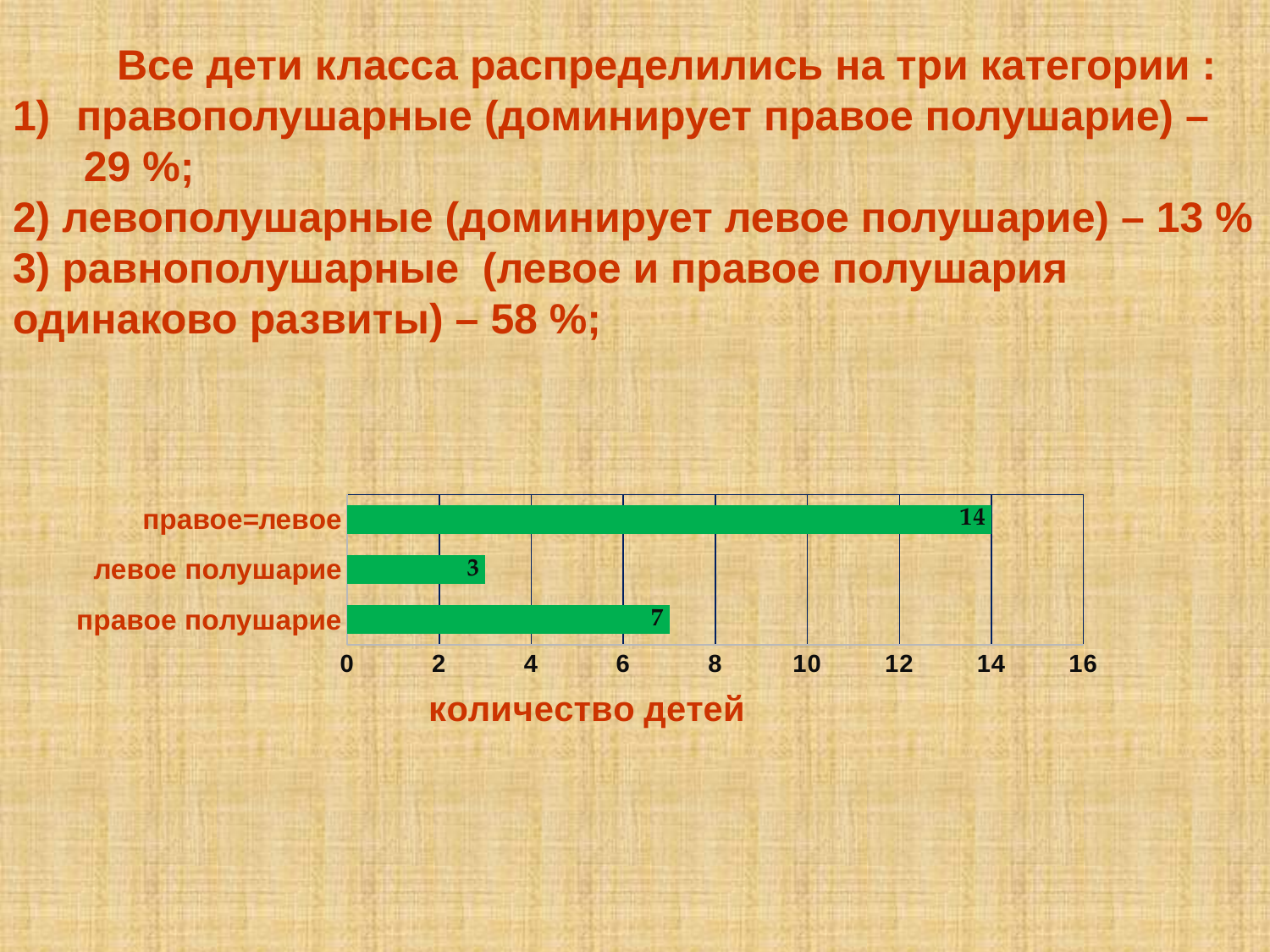

Все дети класса распределились на три категории :
правополушарные (доминирует правое полушарие) –
      29 %;
2) левополушарные (доминирует левое полушарие) – 13 % 3) равнополушарные  (левое и правое полушария одинаково развиты) – 58 %;

### Chart

| Category | музыкальная школа |
|---|---|
| правое полушарие | 7.0 |
| левое полушарие | 3.0 |
| правое=левое | 14.0 |